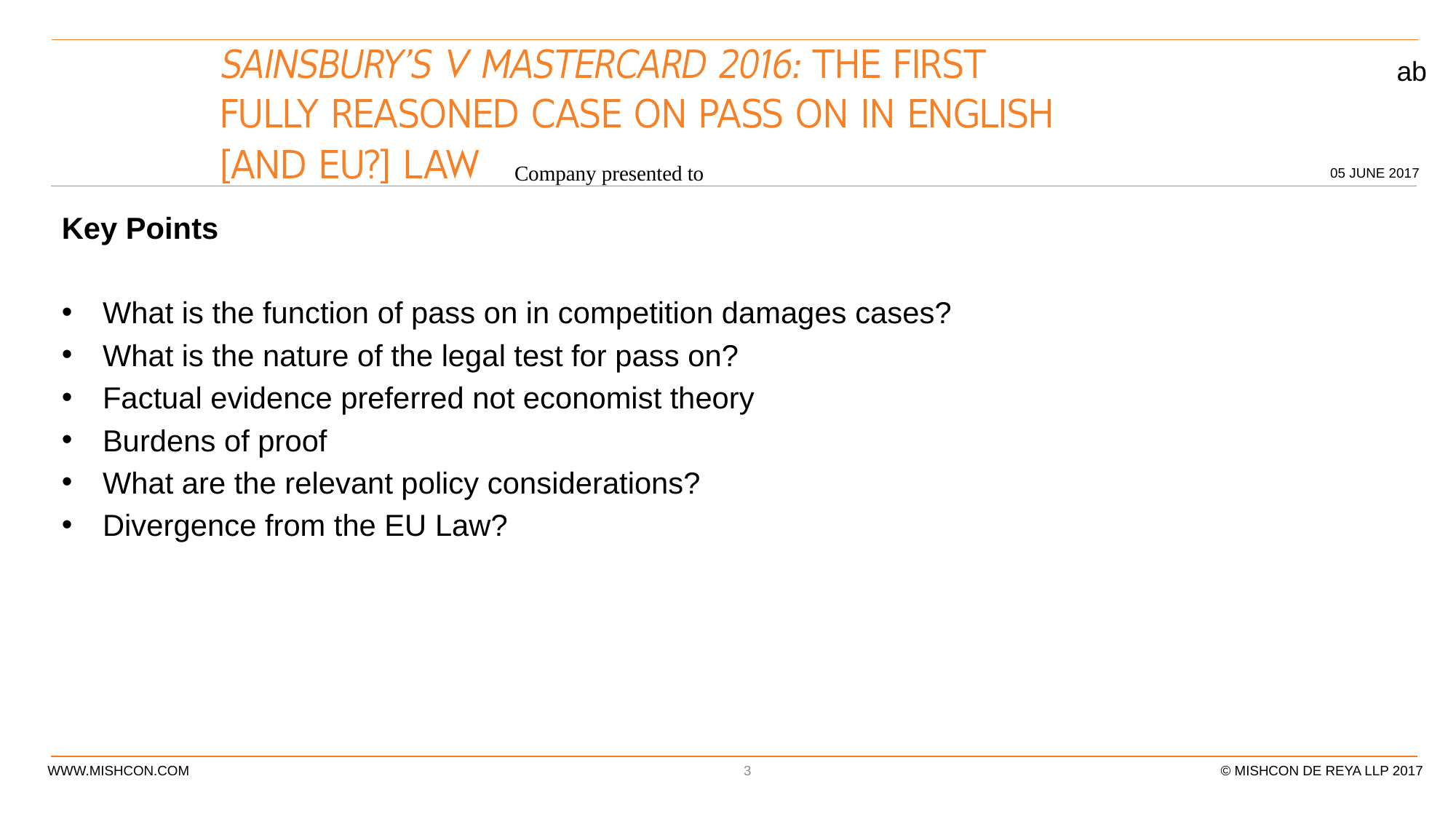

# Sainsbury’s v MasterCard 2016: the first FULLY REASONED case on pass on in english [and eu?] Law
05 June 2017
Company presented to
Key Points

What is the function of pass on in competition damages cases?
What is the nature of the legal test for pass on?
Factual evidence preferred not economist theory
Burdens of proof
What are the relevant policy considerations?
Divergence from the EU Law?
3